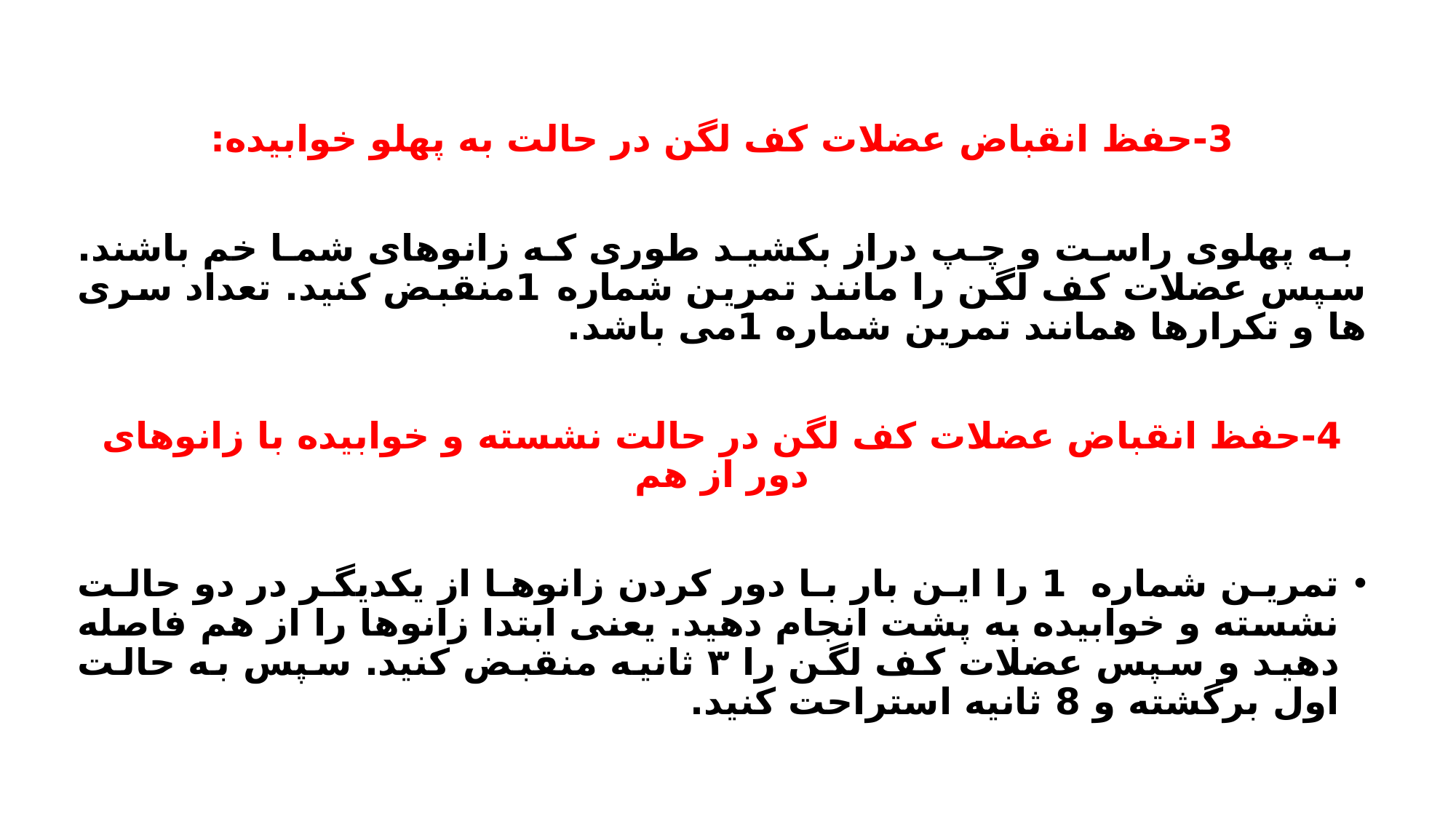

3-حفظ انقباض عضلات کف لگن در حالت به پهلو خوابیده:

 به پهلوی راست و چپ دراز بکشید طوری که زانوهای شما خم باشند. سپس عضلات کف لگن را مانند تمرین شماره 1منقبض کنید. تعداد سری ها و تکرارها همانند تمرین شماره 1می باشد.

4-حفظ انقباض عضلات کف لگن در حالت نشسته و خوابیده با زانوهای دور از هم

تمرین شماره 1 را این بار با دور کردن زانوها از یکدیگر در دو حالت نشسته و خوابیده به پشت انجام دهید. یعنی ابتدا زانوها را از هم فاصله دهید و سپس عضلات کف لگن را ۳ ثانیه منقبض کنید. سپس به حالت اول برگشته و 8 ثانیه استراحت کنید.